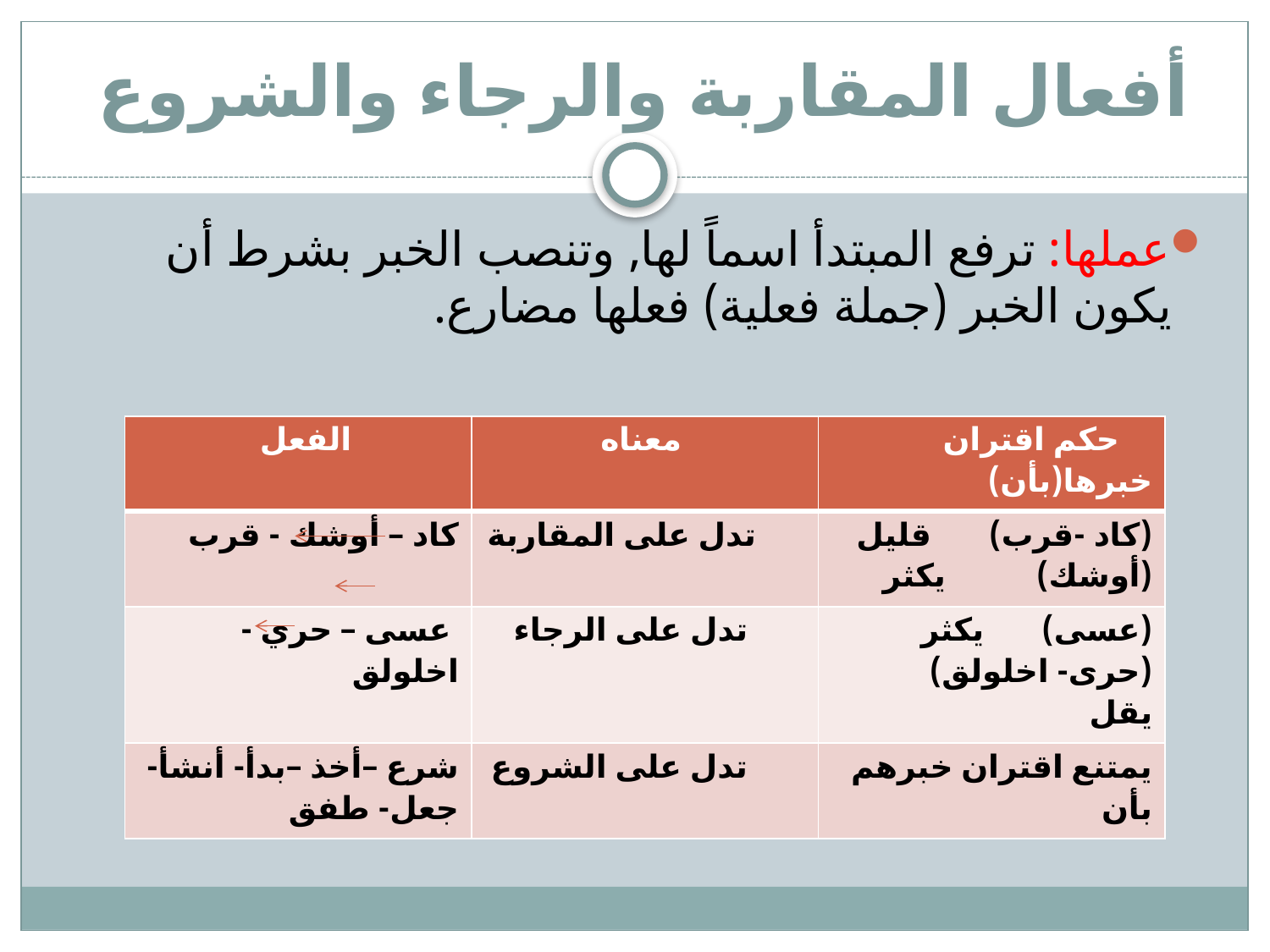

# أفعال المقاربة والرجاء والشروع
عملها: ترفع المبتدأ اسماً لها, وتنصب الخبر بشرط أن يكون الخبر (جملة فعلية) فعلها مضارع.

| الفعل | معناه | حكم اقتران خبرها(بأن) |
| --- | --- | --- |
| كاد – أوشك - قرب | تدل على المقاربة | (كاد -قرب) قليل (أوشك) يكثر |
| عسى – حري -اخلولق | تدل على الرجاء | (عسى) يكثر (حرى- اخلولق) يقل |
| شرع –أخذ –بدأ- أنشأ- جعل- طفق | تدل على الشروع | يمتنع اقتران خبرهم بأن |